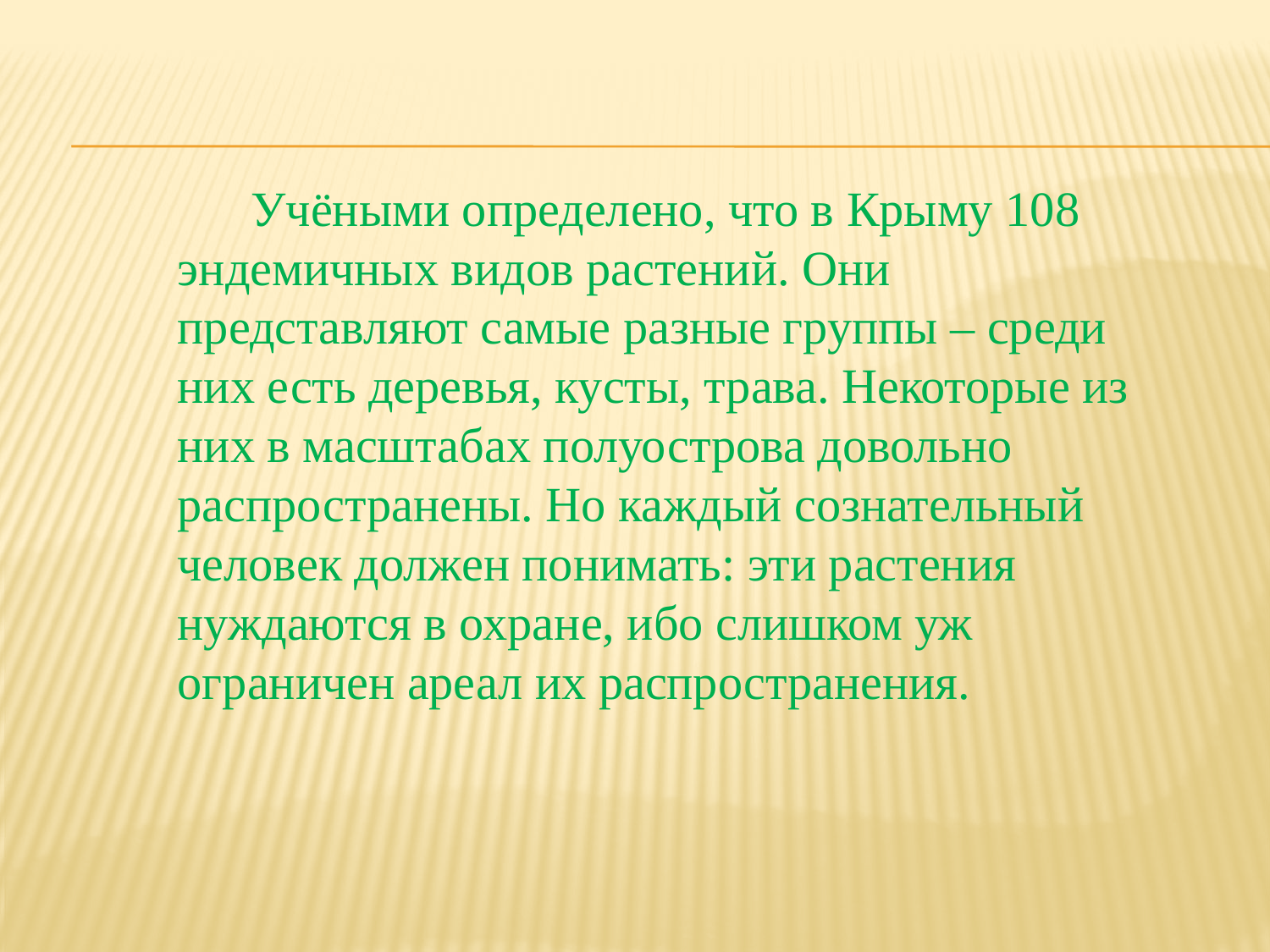

Учёными определено, что в Крыму 108 эндемичных видов растений. Они представляют самые разные группы – среди них есть деревья, кусты, трава. Некоторые из них в масштабах полуострова довольно распространены. Но каждый сознательный человек должен понимать: эти растения нуждаются в охране, ибо слишком уж ограничен ареал их распространения.